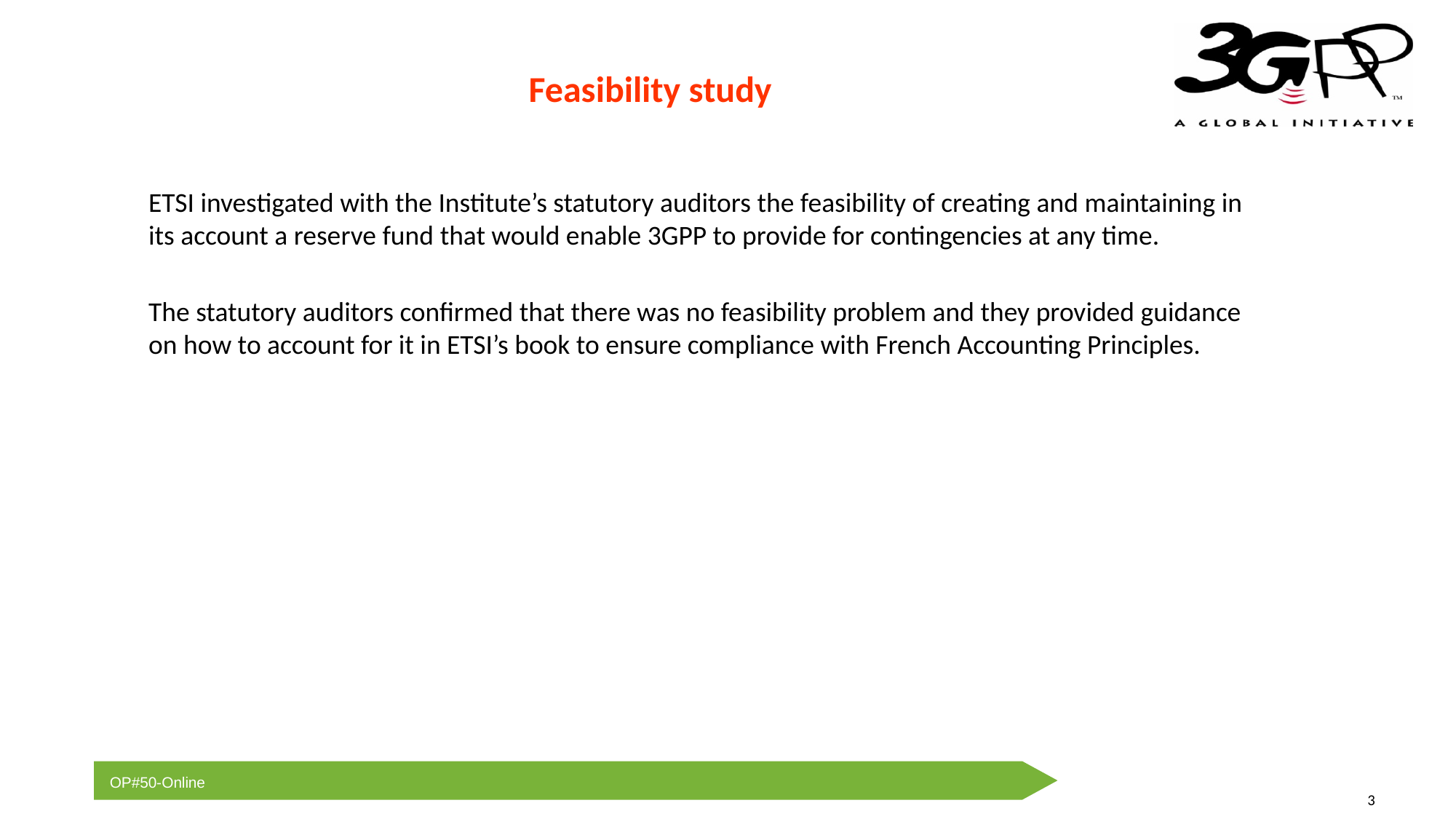

Feasibility study

ETSI investigated with the Institute’s statutory auditors the feasibility of creating and maintaining in its account a reserve fund that would enable 3GPP to provide for contingencies at any time.

The statutory auditors confirmed that there was no feasibility problem and they provided guidance on how to account for it in ETSI’s book to ensure compliance with French Accounting Principles.